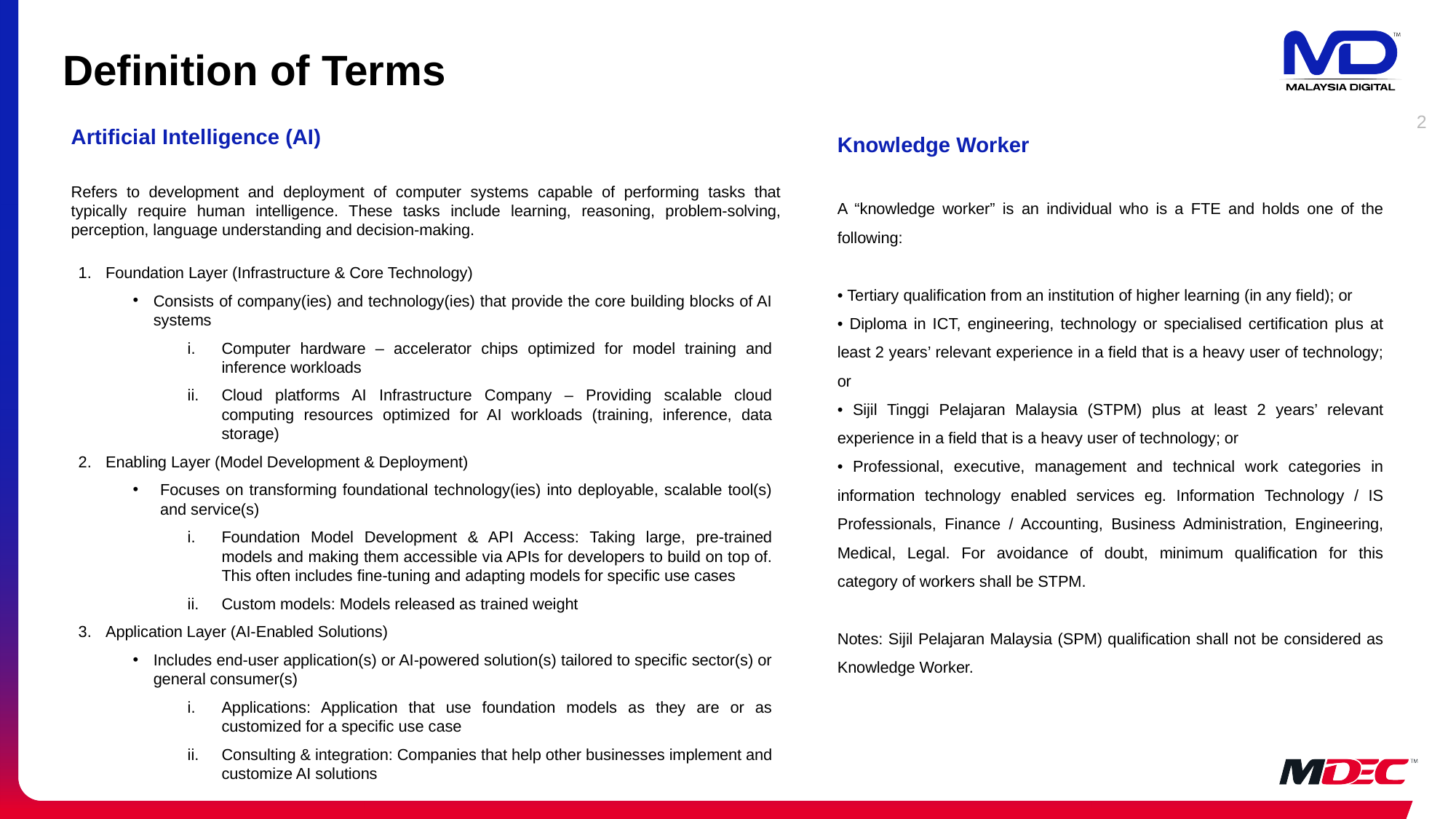

# Definition of Terms
2
Artificial Intelligence (AI)

Refers to development and deployment of computer systems capable of performing tasks that typically require human intelligence. These tasks include learning, reasoning, problem-solving, perception, language understanding and decision-making.

Foundation Layer (Infrastructure & Core Technology)
Consists of company(ies) and technology(ies) that provide the core building blocks of AI systems
Computer hardware – accelerator chips optimized for model training and inference workloads
Cloud platforms AI Infrastructure Company – Providing scalable cloud computing resources optimized for AI workloads (training, inference, data storage)
Enabling Layer (Model Development & Deployment)
Focuses on transforming foundational technology(ies) into deployable, scalable tool(s) and service(s)
Foundation Model Development & API Access: Taking large, pre-trained models and making them accessible via APIs for developers to build on top of. This often includes fine-tuning and adapting models for specific use cases
Custom models: Models released as trained weight
Application Layer (AI-Enabled Solutions)
Includes end-user application(s) or AI-powered solution(s) tailored to specific sector(s) or general consumer(s)
Applications: Application that use foundation models as they are or as customized for a specific use case
Consulting & integration: Companies that help other businesses implement and customize AI solutions
Knowledge Worker

A “knowledge worker” is an individual who is a FTE and holds one of the following:

• Tertiary qualification from an institution of higher learning (in any field); or
• Diploma in ICT, engineering, technology or specialised certification plus at least 2 years’ relevant experience in a field that is a heavy user of technology; or
• Sijil Tinggi Pelajaran Malaysia (STPM) plus at least 2 years’ relevant experience in a field that is a heavy user of technology; or
• Professional, executive, management and technical work categories in information technology enabled services eg. Information Technology / IS Professionals, Finance / Accounting, Business Administration, Engineering, Medical, Legal. For avoidance of doubt, minimum qualification for this category of workers shall be STPM.

Notes: Sijil Pelajaran Malaysia (SPM) qualification shall not be considered as Knowledge Worker.